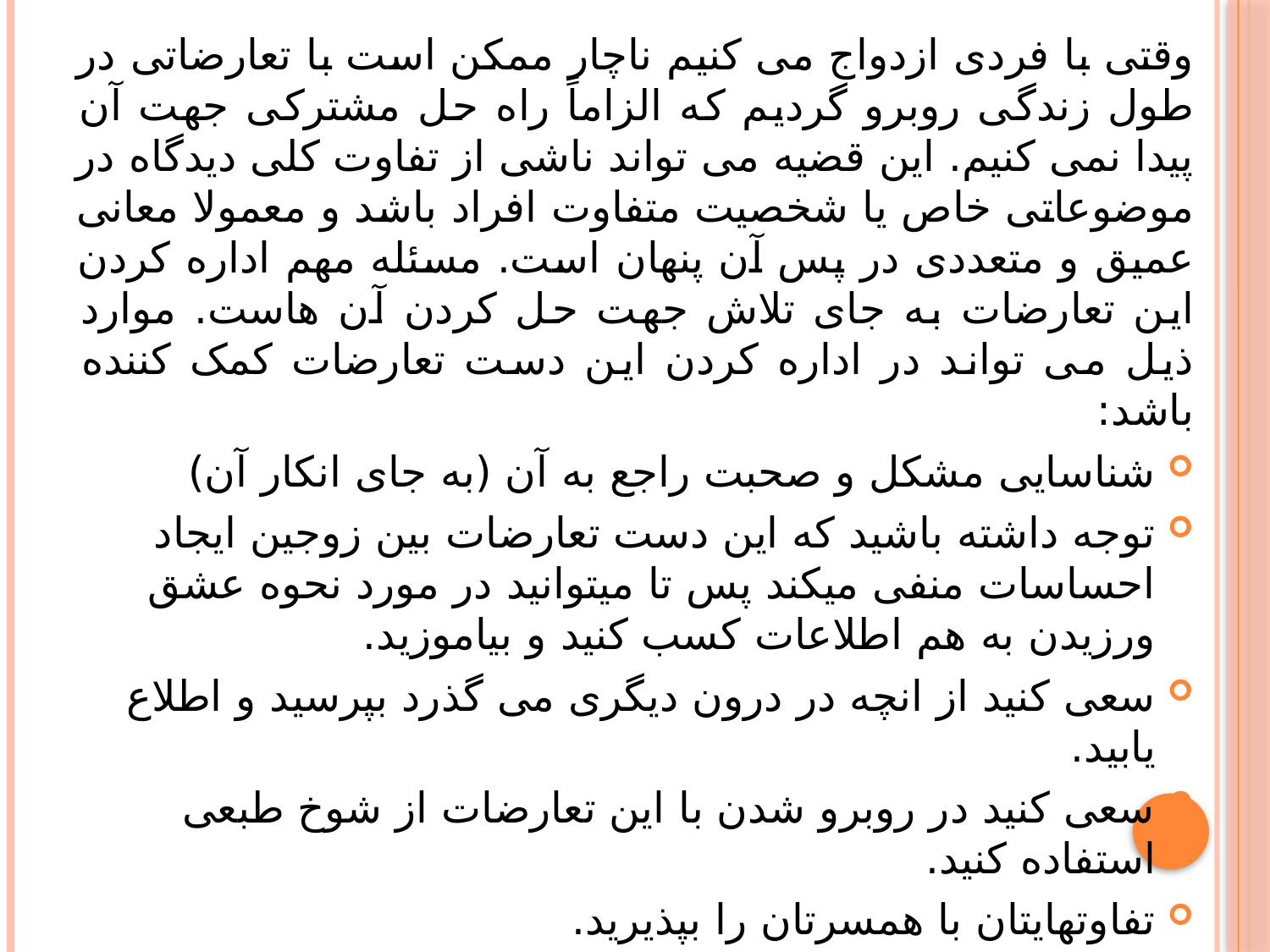

وقتی با فردی ازدواج می کنیم ناچار ممکن است با تعارضاتی در طول زندگی روبرو گردیم که الزاماً راه حل مشترکی جهت آن پیدا نمی کنیم. این قضیه می تواند ناشی از تفاوت کلی دیدگاه در موضوعاتی خاص یا شخصیت متفاوت افراد باشد و معمولا معانی عمیق و متعددی در پس آن پنهان است. مسئله مهم اداره کردن این تعارضات به جای تلاش جهت حل کردن آن هاست. موارد ذیل می تواند در اداره کردن این دست تعارضات کمک کننده باشد:
شناسایی مشکل و صحبت راجع به آن (به جای انکار آن)
توجه داشته باشید که این دست تعارضات بین زوجین ایجاد احساسات منفی میکند پس تا میتوانید در مورد نحوه عشق ورزیدن به هم اطلاعات کسب کنید و بیاموزید.
سعی کنید از انچه در درون دیگری می گذرد بپرسید و اطلاع  یابید.
سعی کنید در روبرو شدن با این تعارضات از شوخ طبعی استفاده کنید.
تفاوتهایتان با همسرتان را بپذیرید.
به طور مداوم سعی در ساختن روابط صمیمی با یکدیگر داشته باشید.